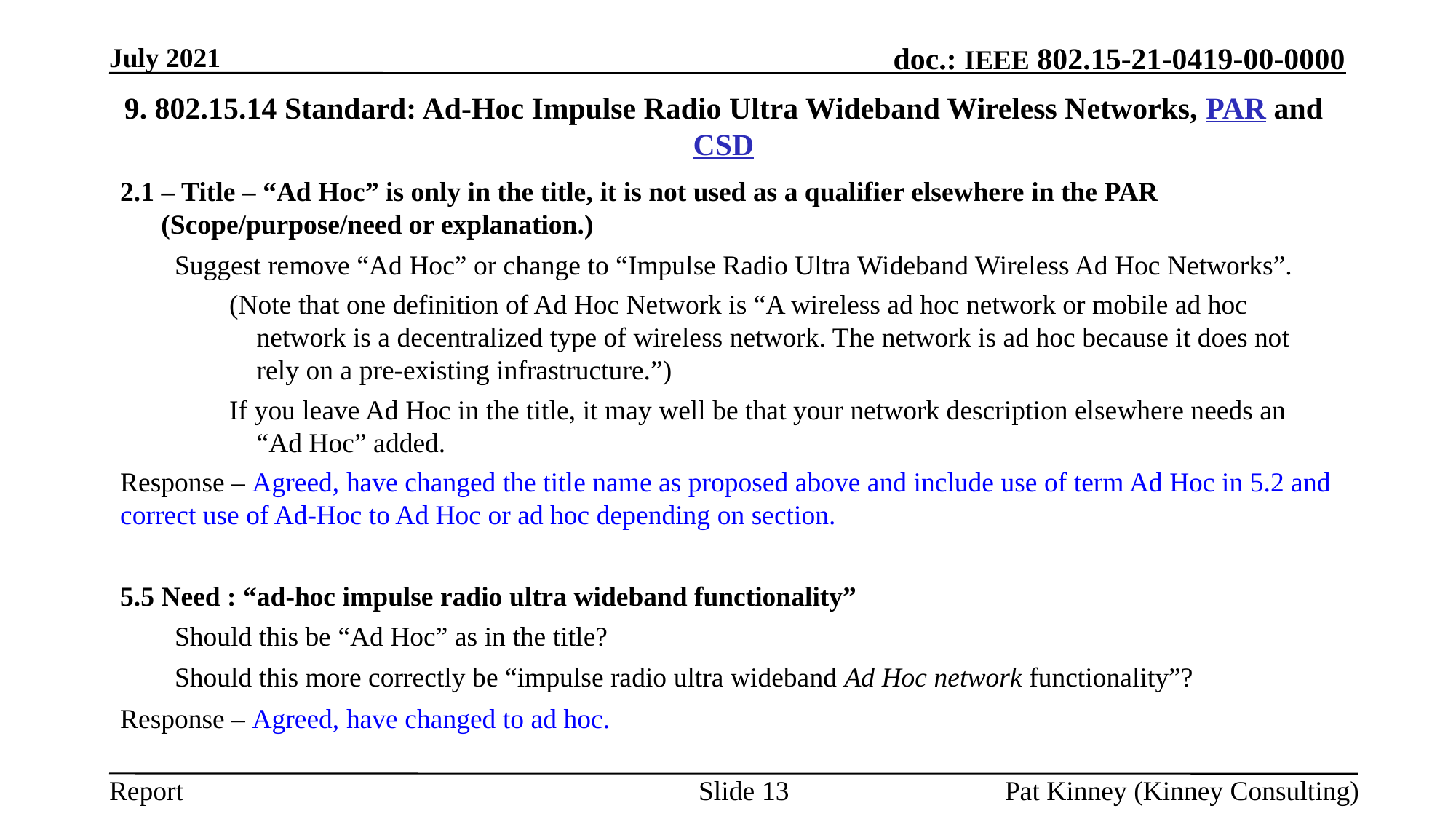

July 2021
# 9. 802.15.14 Standard: Ad-Hoc Impulse Radio Ultra Wideband Wireless Networks, PAR and CSD
2.1 – Title – “Ad Hoc” is only in the title, it is not used as a qualifier elsewhere in the PAR (Scope/purpose/need or explanation.)
Suggest remove “Ad Hoc” or change to “Impulse Radio Ultra Wideband Wireless Ad Hoc Networks”.
(Note that one definition of Ad Hoc Network is “A wireless ad hoc network or mobile ad hoc network is a decentralized type of wireless network. The network is ad hoc because it does not rely on a pre-existing infrastructure.”)
If you leave Ad Hoc in the title, it may well be that your network description elsewhere needs an “Ad Hoc” added.
Response – Agreed, have changed the title name as proposed above and include use of term Ad Hoc in 5.2 and correct use of Ad-Hoc to Ad Hoc or ad hoc depending on section.

5.5 Need : “ad-hoc impulse radio ultra wideband functionality”
Should this be “Ad Hoc” as in the title?
Should this more correctly be “impulse radio ultra wideband Ad Hoc network functionality”?
Response – Agreed, have changed to ad hoc.
Pat Kinney (Kinney Consulting)
Slide 13